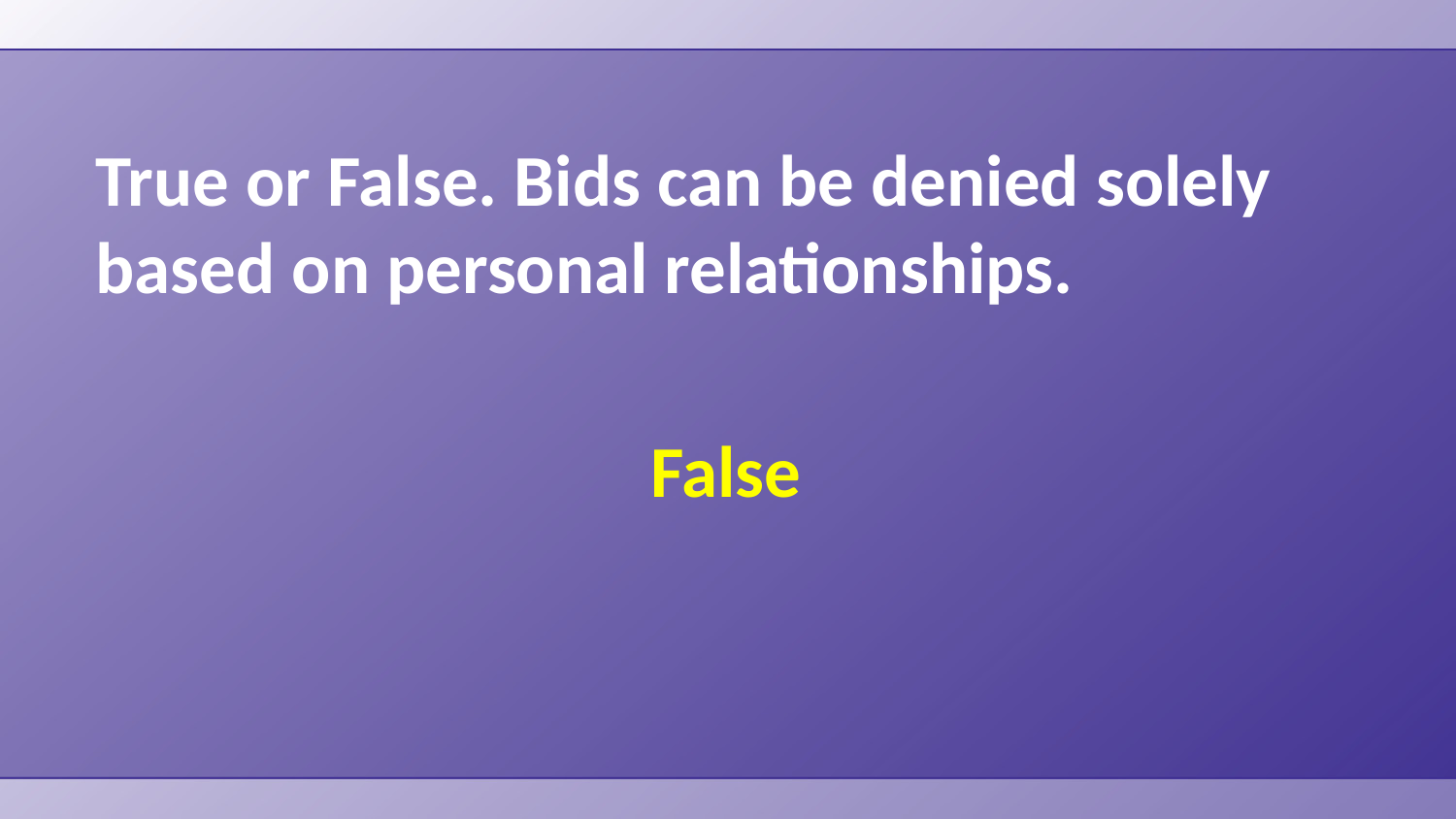

True or False. Bids can be denied solely based on personal relationships.

False